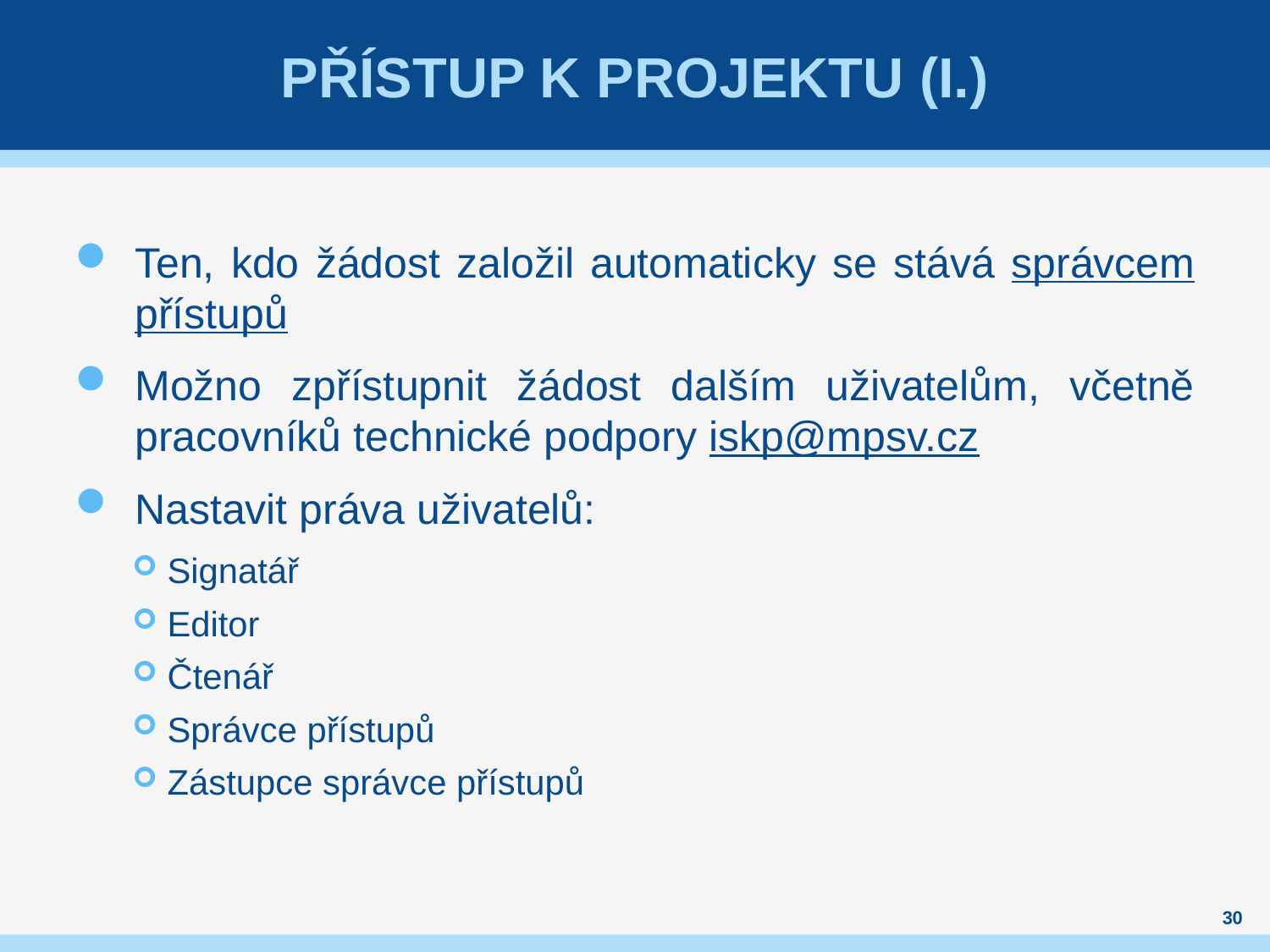

# Přístup k projektu (I.)
Ten, kdo žádost založil automaticky se stává správcem přístupů
Možno zpřístupnit žádost dalším uživatelům, včetně pracovníků technické podpory iskp@mpsv.cz
Nastavit práva uživatelů:
Signatář
Editor
Čtenář
Správce přístupů
Zástupce správce přístupů

30